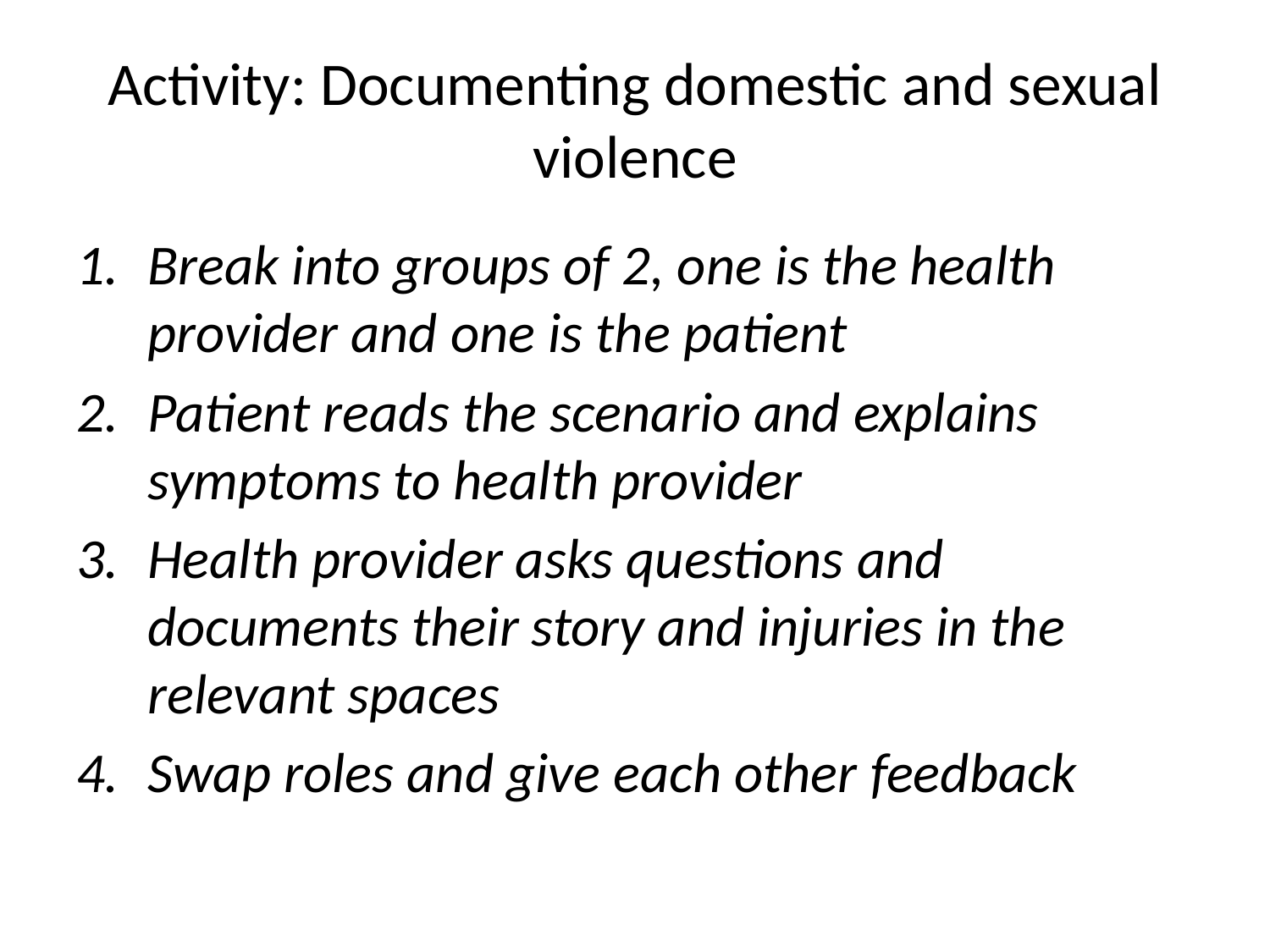

# Activity: Documenting domestic and sexual violence
Break into groups of 2, one is the health provider and one is the patient
Patient reads the scenario and explains symptoms to health provider
Health provider asks questions and documents their story and injuries in the relevant spaces
Swap roles and give each other feedback